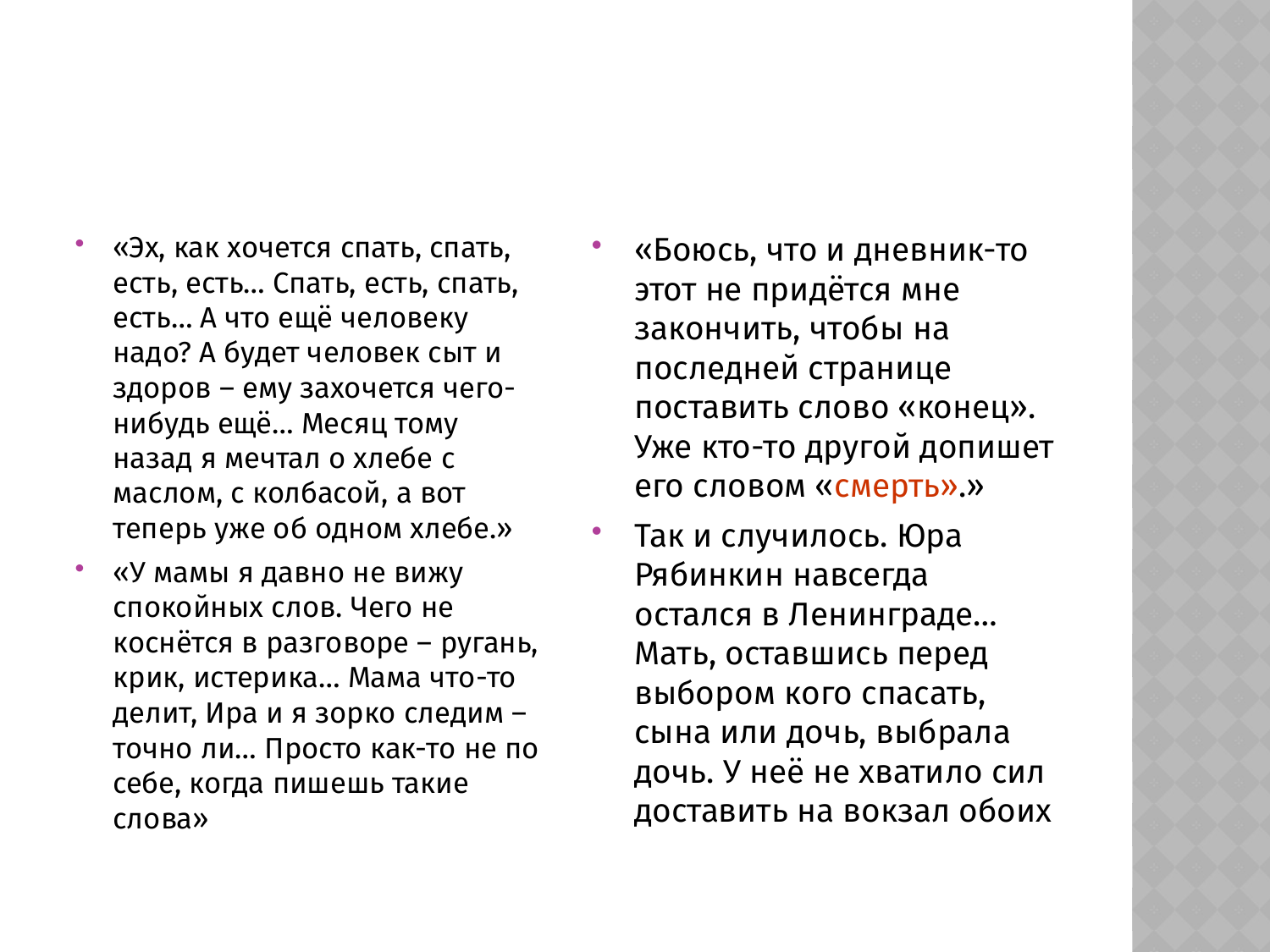

#
«Эх, как хочется спать, спать, есть, есть… Спать, есть, спать, есть… А что ещё человеку надо? А будет человек сыт и здоров – ему захочется чего-нибудь ещё… Месяц тому назад я мечтал о хлебе с маслом, с колбасой, а вот теперь уже об одном хлебе.»
«У мамы я давно не вижу спокойных слов. Чего не коснётся в разговоре – ругань, крик, истерика… Мама что-то делит, Ира и я зорко следим – точно ли… Просто как-то не по себе, когда пишешь такие слова»
«Боюсь, что и дневник-то этот не придётся мне закончить, чтобы на  последней странице поставить слово «конец». Уже кто-то другой допишет его словом «смерть».»
Так и случилось. Юра Рябинкин навсегда остался в Ленинграде… Мать, оставшись перед выбором кого спасать, сына или дочь, выбрала дочь. У неё не хватило сил доставить на вокзал обоих